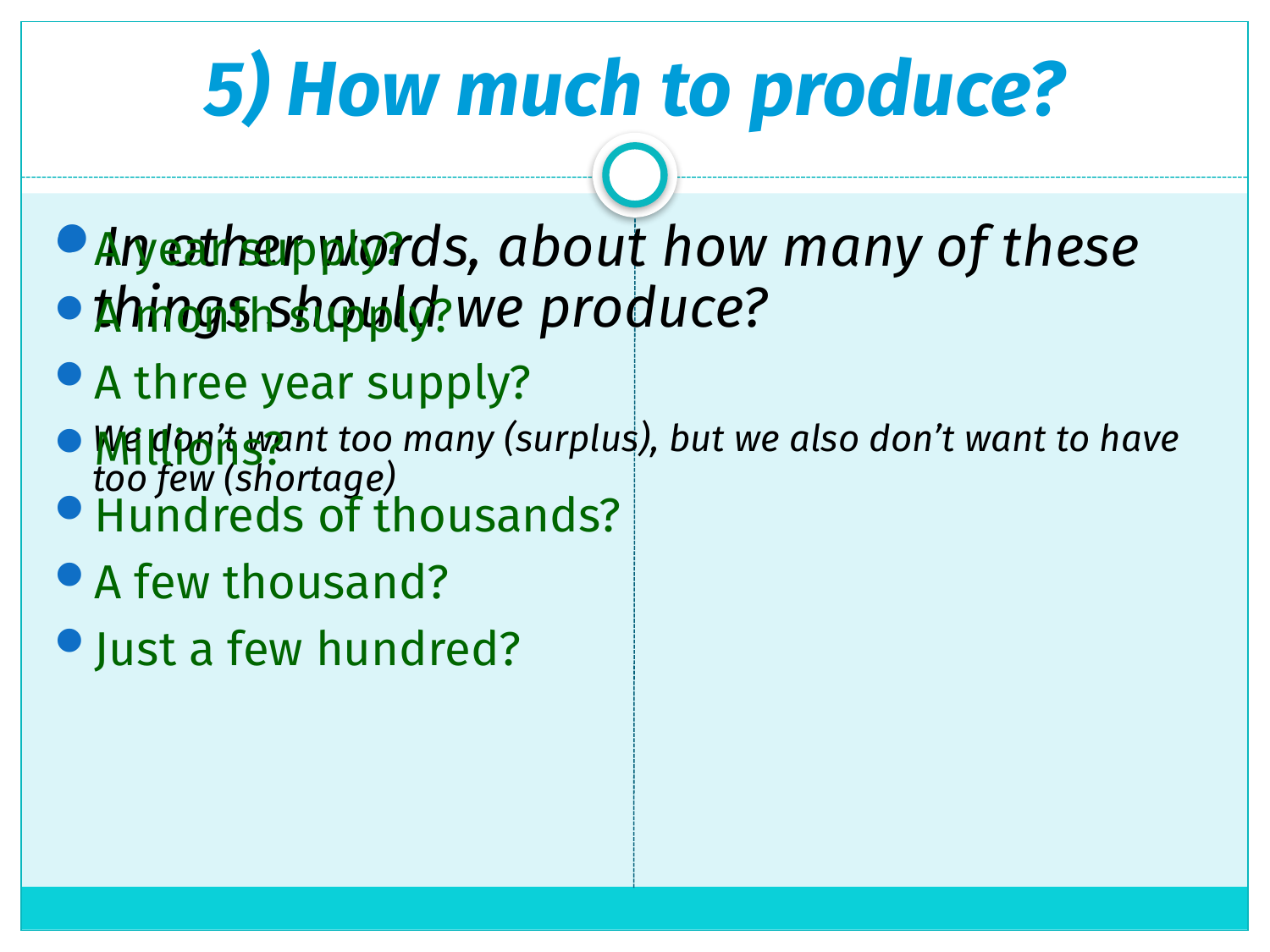

# 5) How much to produce?
In other words, about how many of these things should we produce?

	We don’t want too many (surplus), but we also don’t want to have too few (shortage)

A year supply?
A month supply?
A three year supply?
Millions?
Hundreds of thousands?
A few thousand?
Just a few hundred?